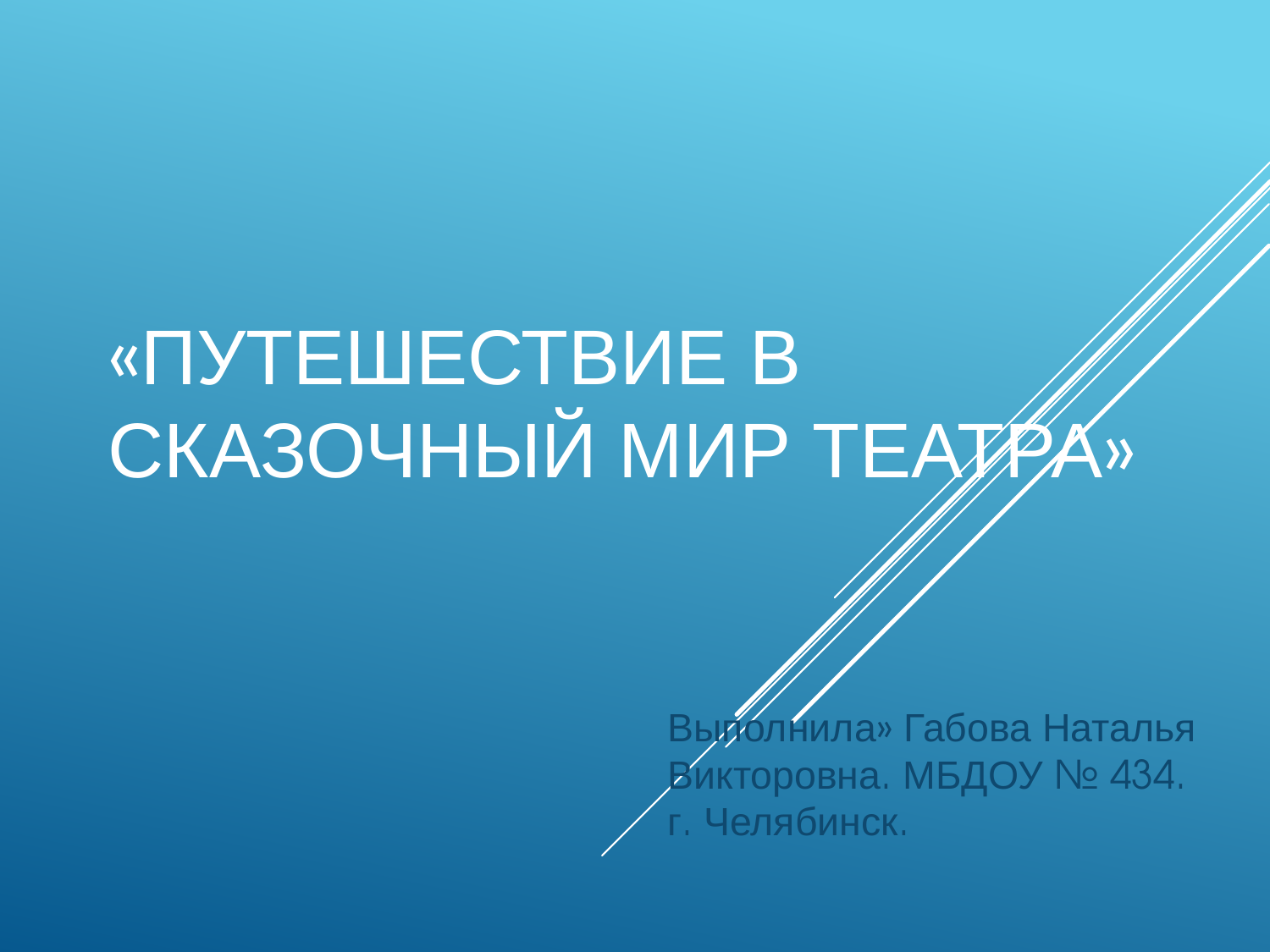

# «Путешествие в сказочный мир театра»
Выполнила» Габова Наталья Викторовна. МБДОУ № 434. г. Челябинск.